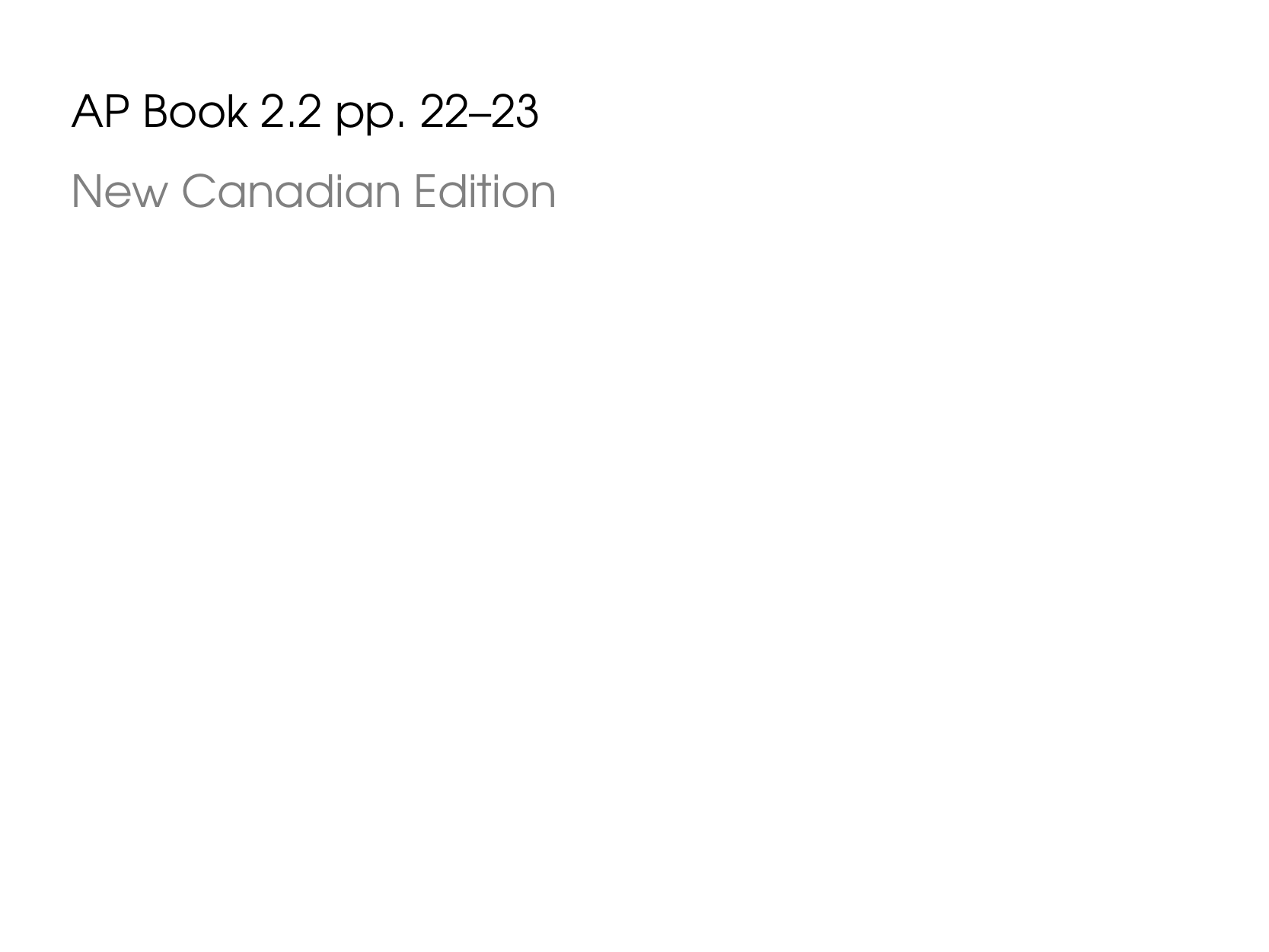

AP Book 2.2 pp. 22–23
New Canadian Edition